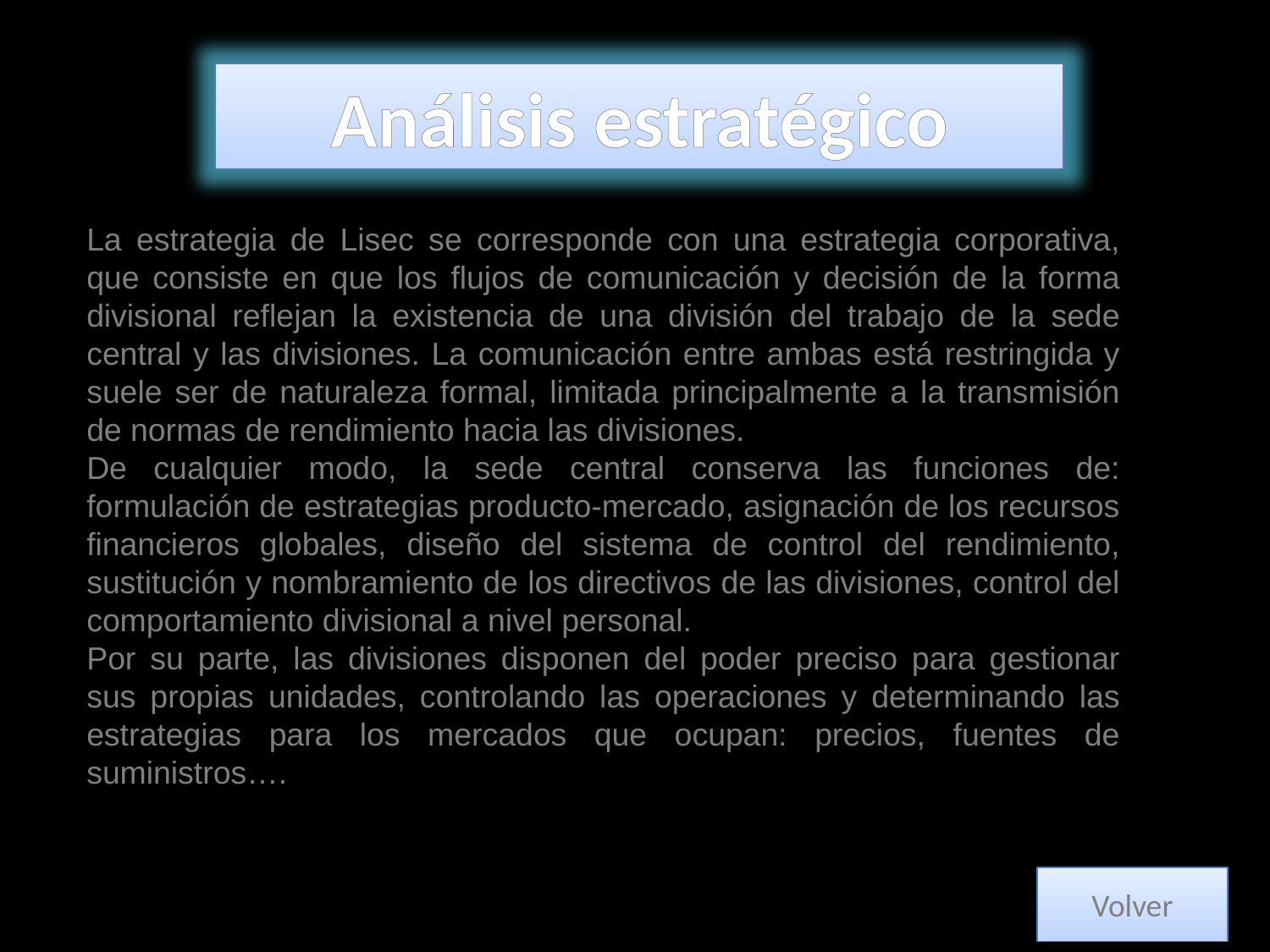

Análisis estratégico
La estrategia de Lisec se corresponde con una estrategia corporativa, que consiste en que los flujos de comunicación y decisión de la forma divisional reflejan la existencia de una división del trabajo de la sede central y las divisiones. La comunicación entre ambas está restringida y suele ser de naturaleza formal, limitada principalmente a la transmisión de normas de rendimiento hacia las divisiones.
De cualquier modo, la sede central conserva las funciones de: formulación de estrategias producto-mercado, asignación de los recursos financieros globales, diseño del sistema de control del rendimiento, sustitución y nombramiento de los directivos de las divisiones, control del comportamiento divisional a nivel personal.
Por su parte, las divisiones disponen del poder preciso para gestionar sus propias unidades, controlando las operaciones y determinando las estrategias para los mercados que ocupan: precios, fuentes de suministros….
Volver